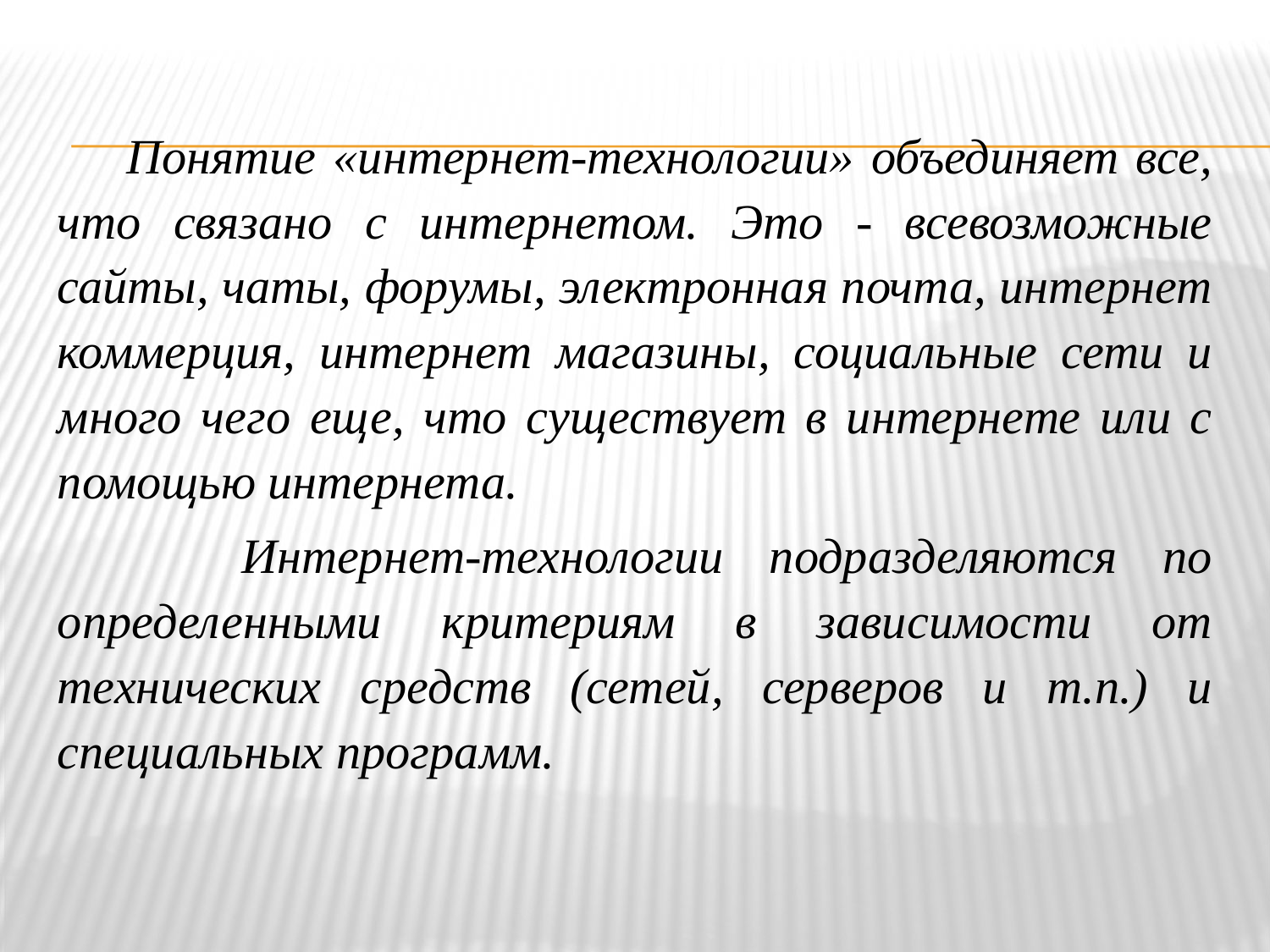

Понятие «интернет-технологии» объединяет все, что связано с интернетом. Это - всевозможные сайты, чаты, форумы, электронная почта, интернет коммерция, интернет магазины, социальные сети и много чего еще, что существует в интернете или с помощью интернета.
    Интернет-технологии подразделяются по определенными критериям в зависимости от технических средств (сетей, серверов и т.п.) и специальных программ.